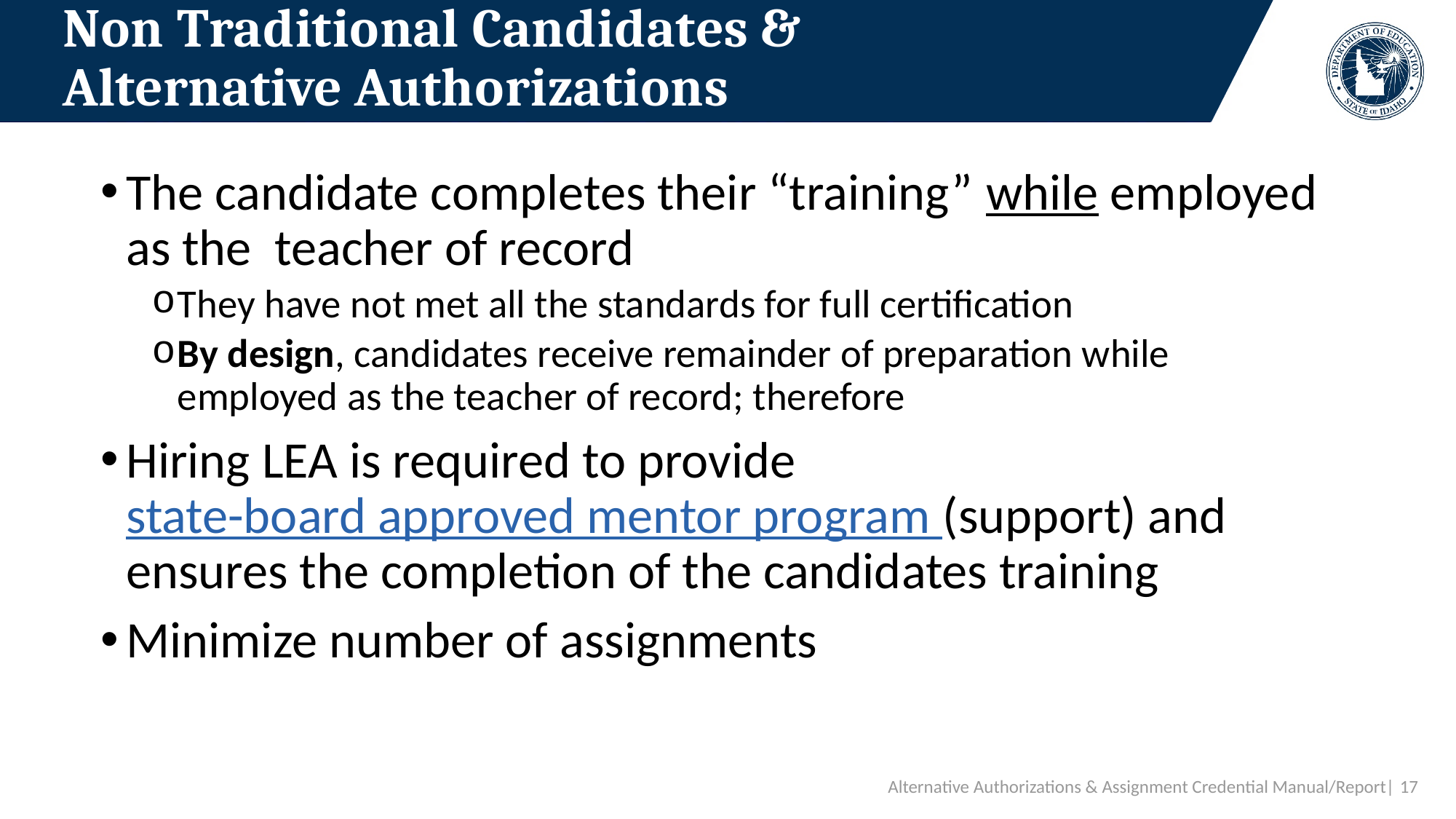

# Non Traditional Candidates & Alternative Authorizations
The candidate completes their “training” while employed as the  teacher of record
They have not met all the standards for full certification
By design, candidates receive remainder of preparation while employed as the teacher of record; therefore
Hiring LEA is required to provide state-board approved mentor program (support) and ensures the completion of the candidates training
Minimize number of assignments

Alternative Authorizations & Assignment Credential Manual/Report| 17